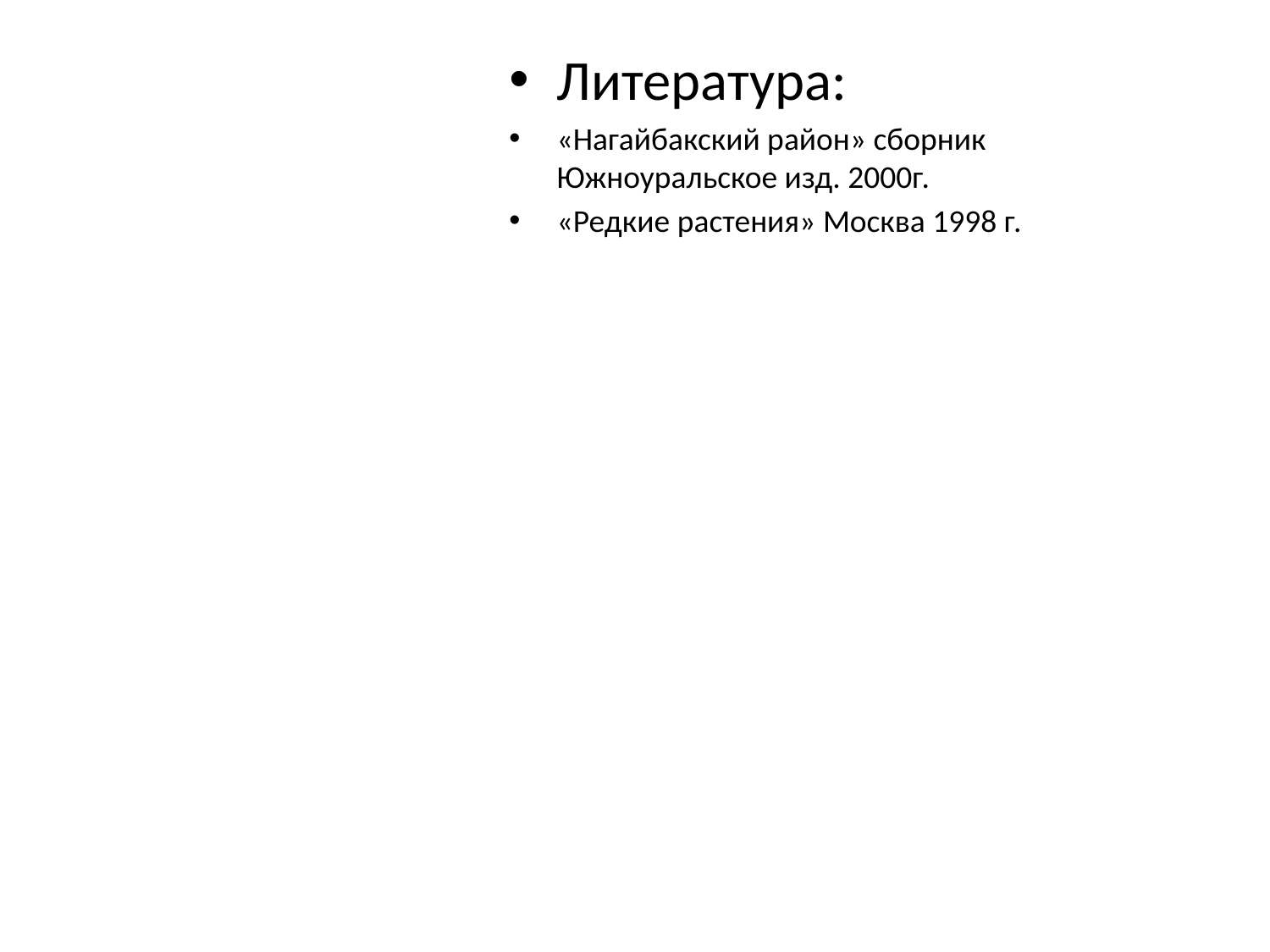

#
Литература:
«Нагайбакский район» сборник  Южноуральское изд. 2000г.
«Редкие растения» Москва 1998 г.